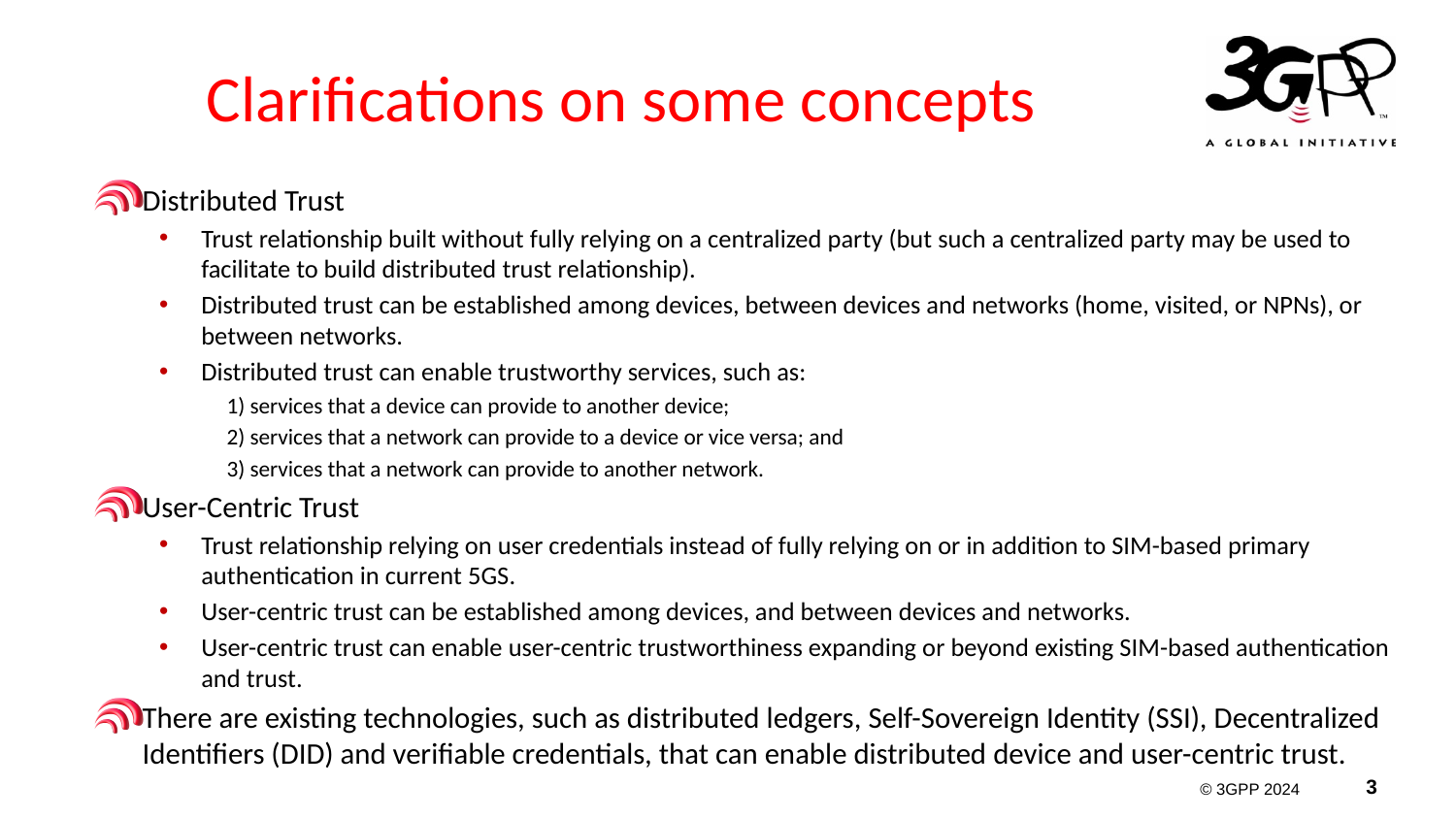

# Clarifications on some concepts
Distributed Trust
Trust relationship built without fully relying on a centralized party (but such a centralized party may be used to facilitate to build distributed trust relationship).
Distributed trust can be established among devices, between devices and networks (home, visited, or NPNs), or between networks.
Distributed trust can enable trustworthy services, such as:
1) services that a device can provide to another device;
2) services that a network can provide to a device or vice versa; and
3) services that a network can provide to another network.
User-Centric Trust
Trust relationship relying on user credentials instead of fully relying on or in addition to SIM-based primary authentication in current 5GS.
User-centric trust can be established among devices, and between devices and networks.
User-centric trust can enable user-centric trustworthiness expanding or beyond existing SIM-based authentication and trust.
There are existing technologies, such as distributed ledgers, Self-Sovereign Identity (SSI), Decentralized Identifiers (DID) and verifiable credentials, that can enable distributed device and user-centric trust.